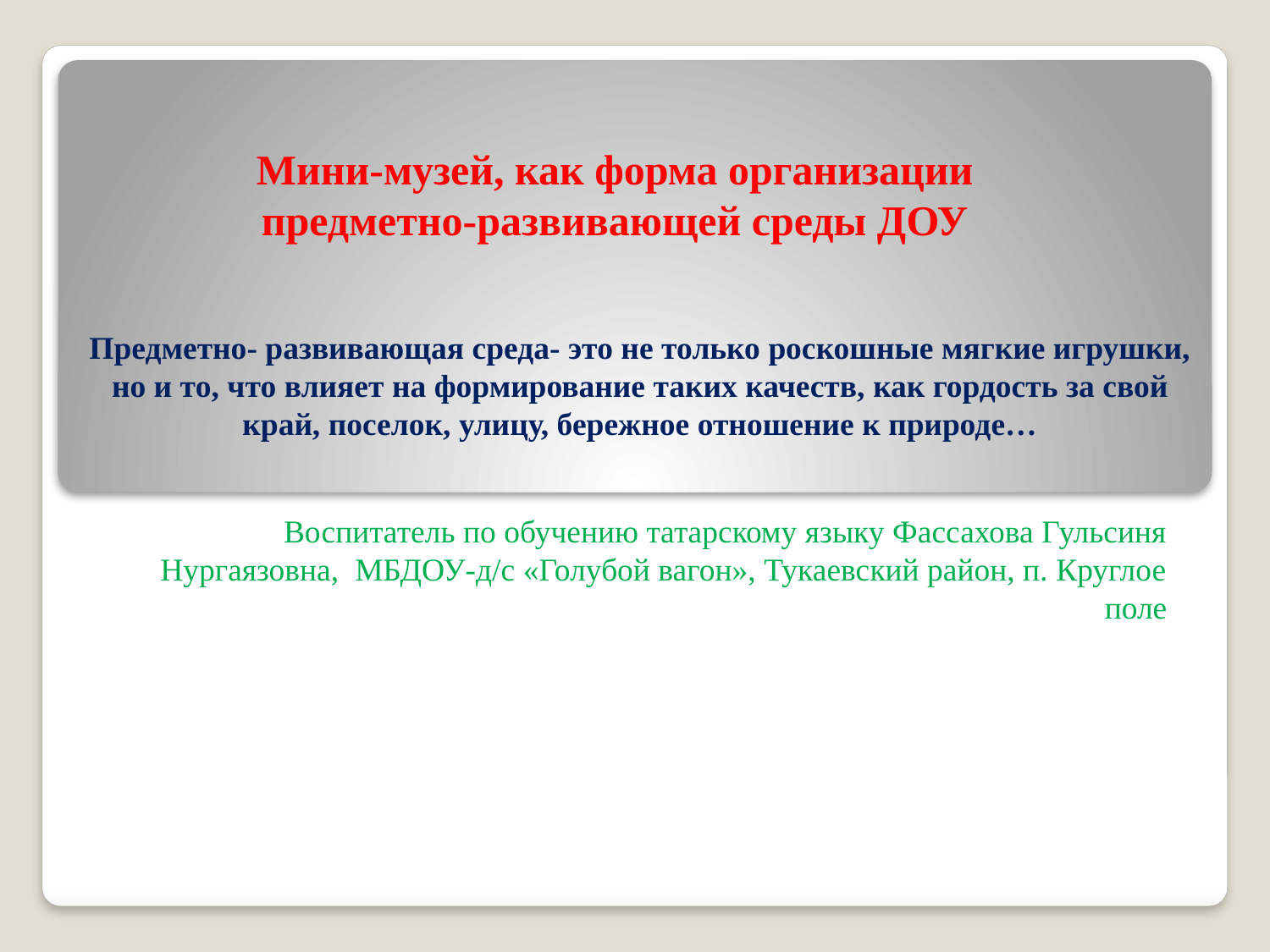

Мини-музей, как форма организации предметно-развивающей среды ДОУ
# Предметно- развивающая среда- это не только роскошные мягкие игрушки, но и то, что влияет на формирование таких качеств, как гордость за свой край, поселок, улицу, бережное отношение к природе…
Воспитатель по обучению татарскому языку Фассахова Гульсиня Нургаязовна,  МБДОУ-д/с «Голубой вагон», Тукаевский район, п. Круглое поле